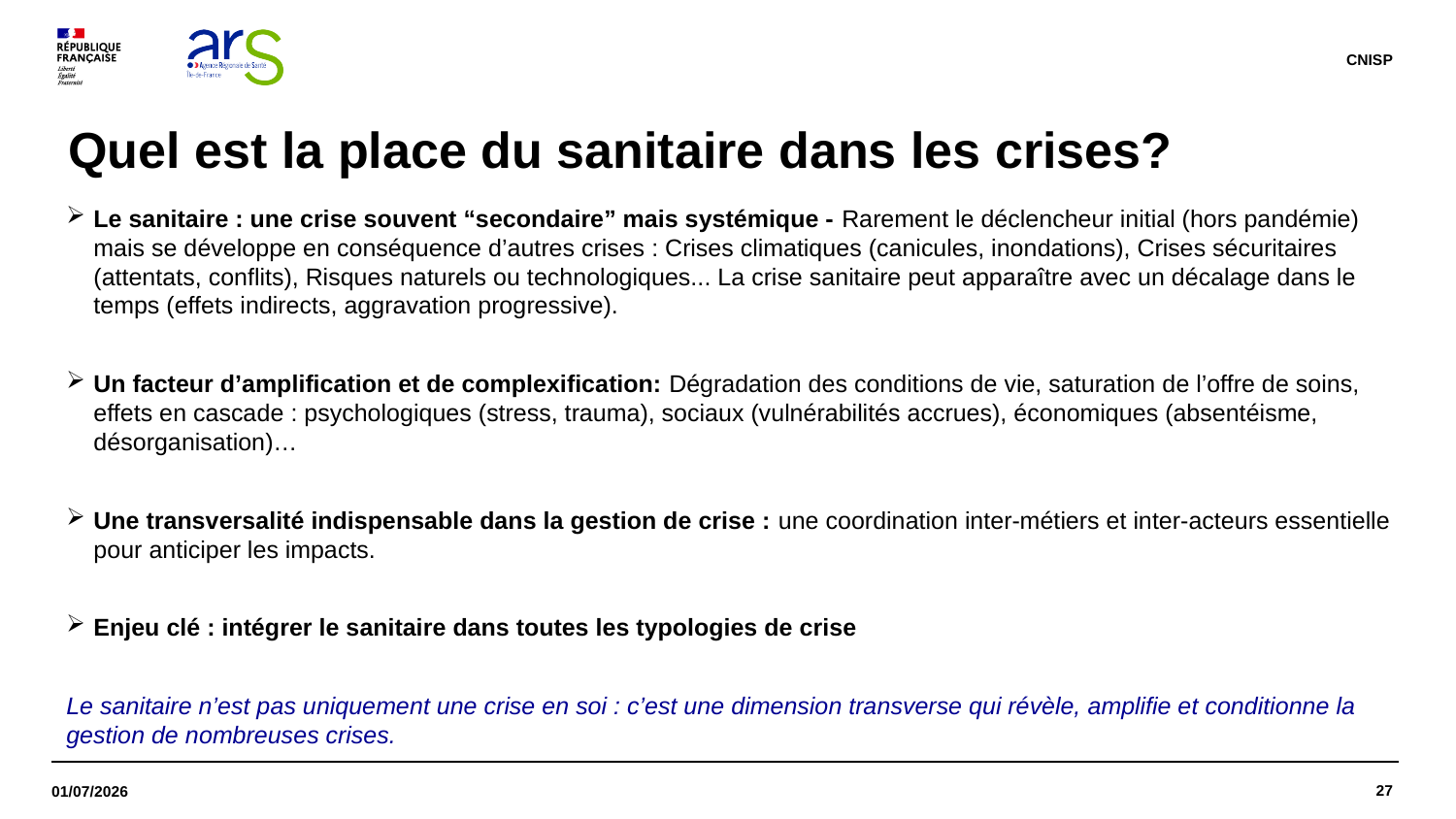

CNISP
# Quel est la place du sanitaire dans les crises?
Le sanitaire : une crise souvent “secondaire” mais systémique - Rarement le déclencheur initial (hors pandémie) mais se développe en conséquence d’autres crises : Crises climatiques (canicules, inondations), Crises sécuritaires (attentats, conflits), Risques naturels ou technologiques... La crise sanitaire peut apparaître avec un décalage dans le temps (effets indirects, aggravation progressive).

Un facteur d’amplification et de complexification: Dégradation des conditions de vie, saturation de l’offre de soins, effets en cascade : psychologiques (stress, trauma), sociaux (vulnérabilités accrues), économiques (absentéisme, désorganisation)…

Une transversalité indispensable dans la gestion de crise : une coordination inter-métiers et inter-acteurs essentielle pour anticiper les impacts.

Enjeu clé : intégrer le sanitaire dans toutes les typologies de crise

Le sanitaire n’est pas uniquement une crise en soi : c’est une dimension transverse qui révèle, amplifie et conditionne la gestion de nombreuses crises.

27
01/07/2026